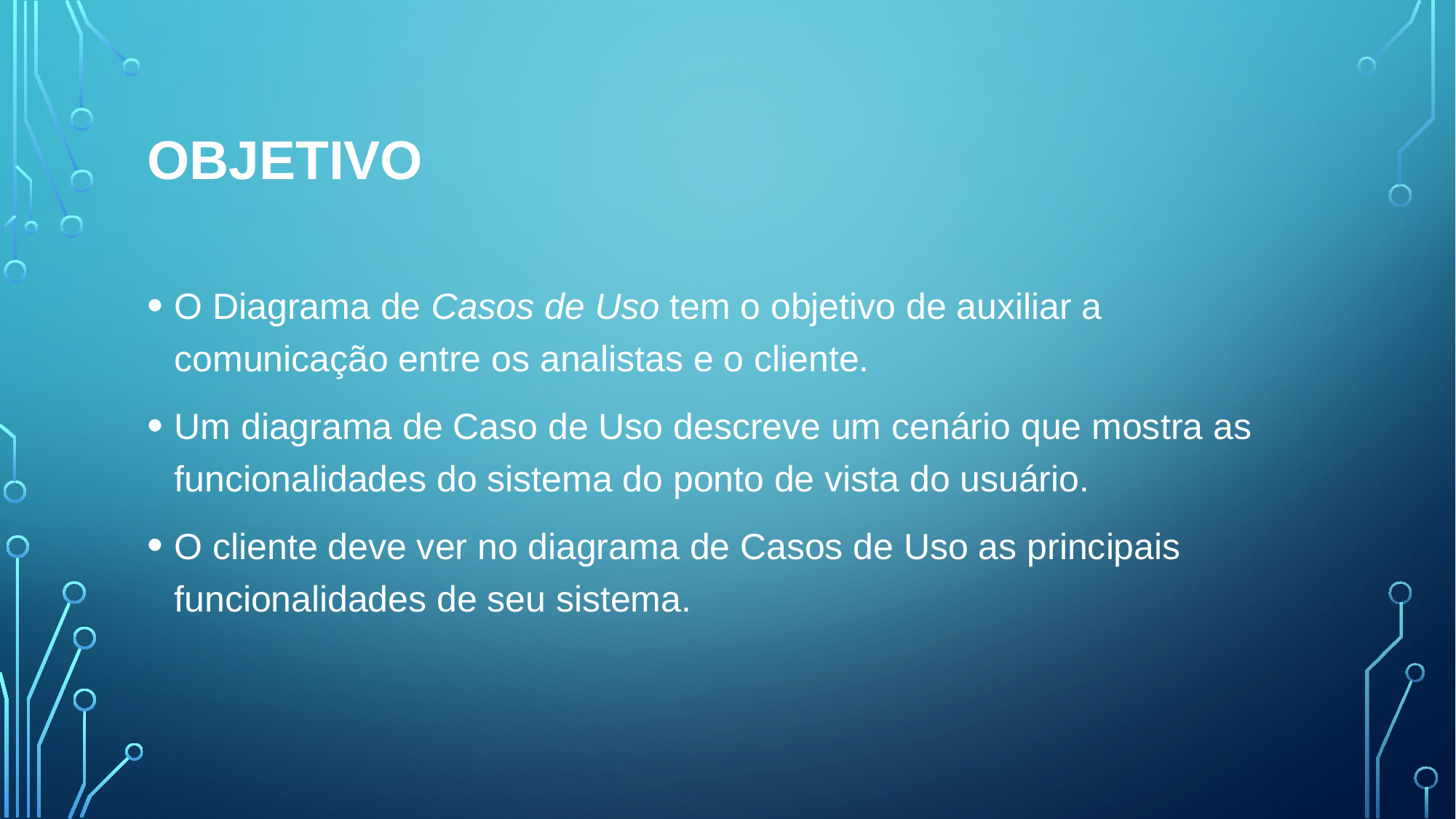

# Objetivo
O Diagrama de Casos de Uso tem o objetivo de auxiliar a comunicação entre os analistas e o cliente.
Um diagrama de Caso de Uso descreve um cenário que mostra as funcionalidades do sistema do ponto de vista do usuário.
O cliente deve ver no diagrama de Casos de Uso as principais funcionalidades de seu sistema.